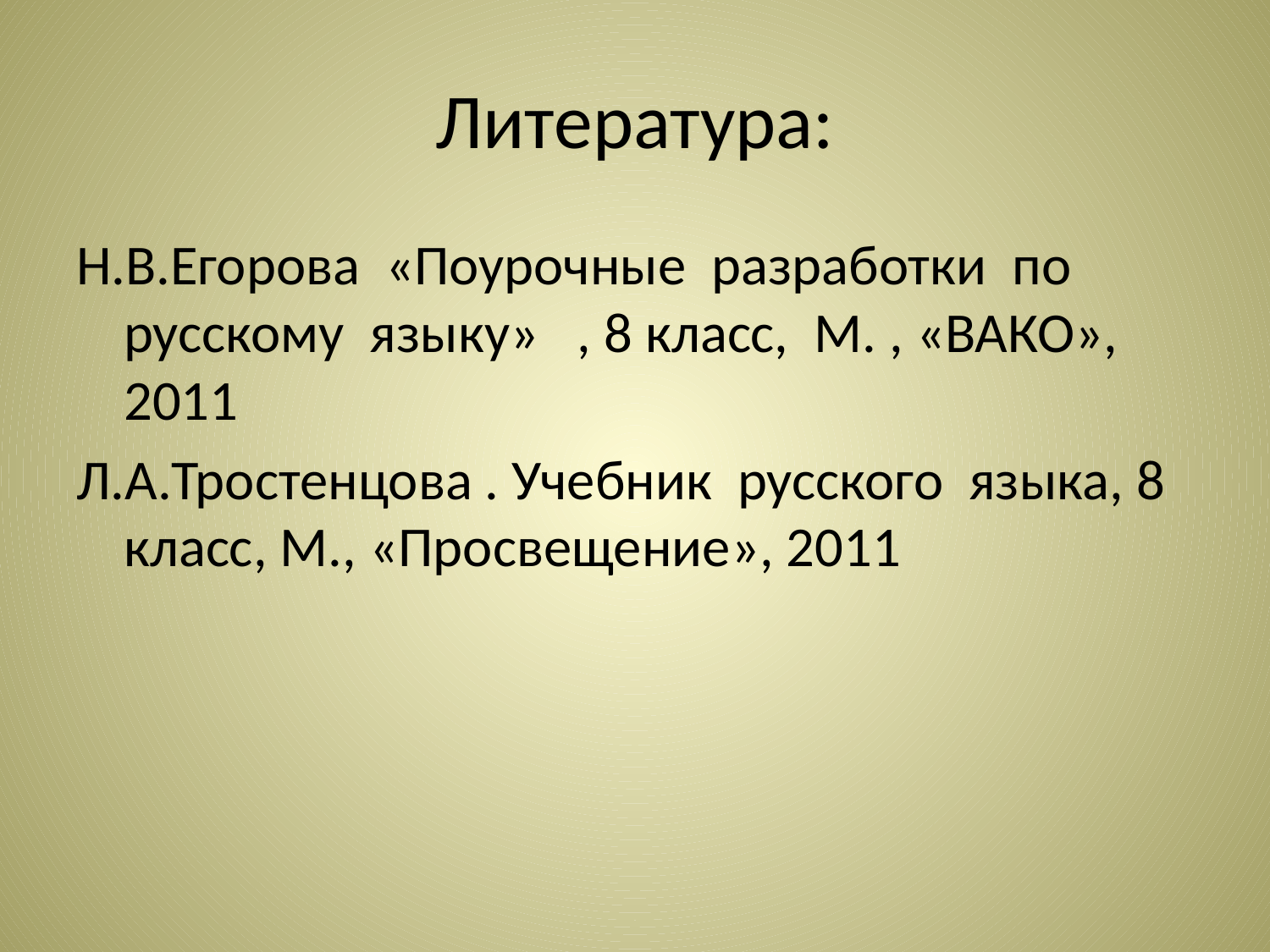

# Литература:
Н.В.Егорова  «Поурочные  разработки  по  русскому  языку»   , 8 класс,  М. , «ВАКО», 2011
Л.А.Тростенцова . Учебник  русского  языка, 8 класс, М., «Просвещение», 2011